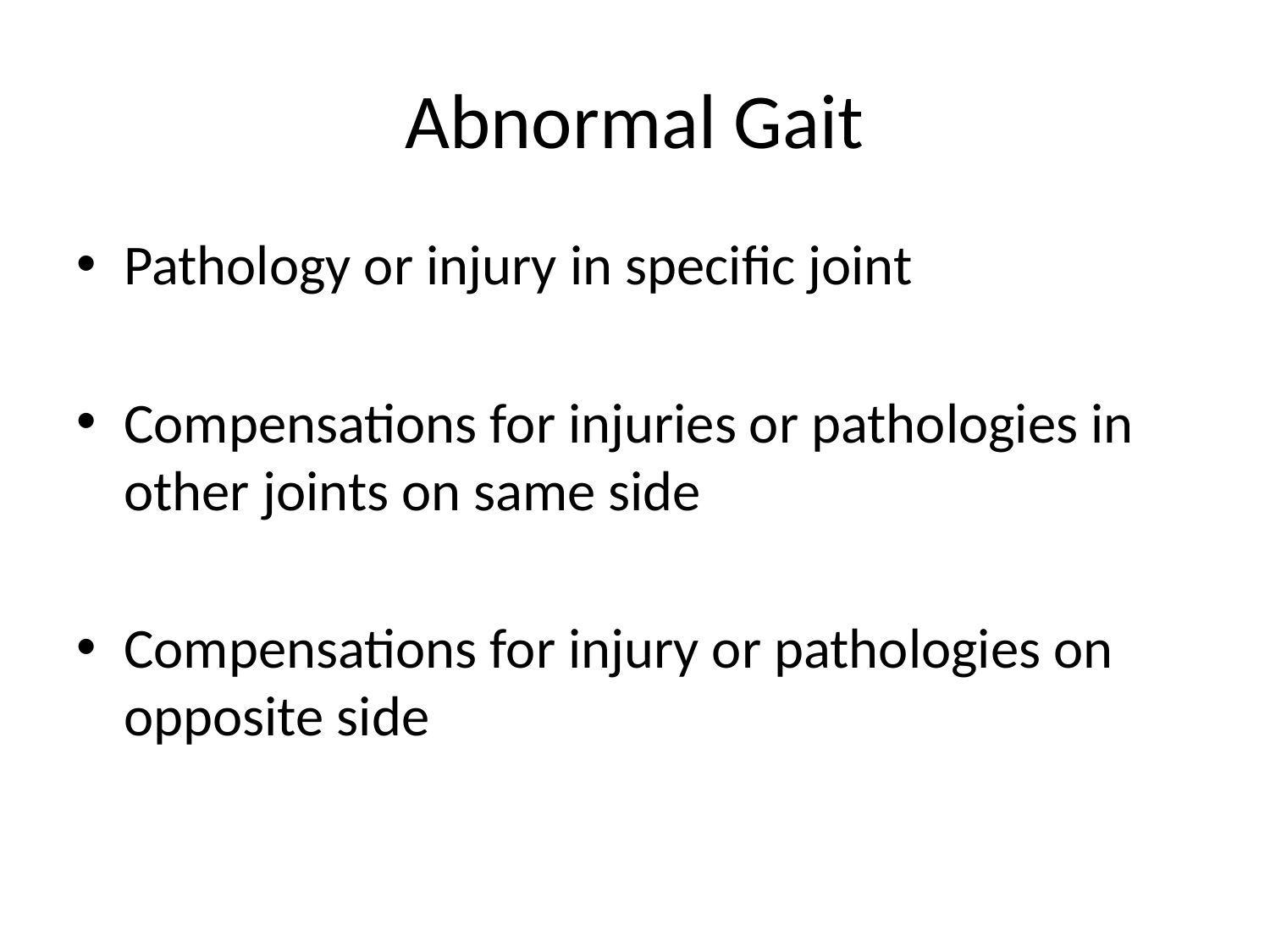

# Abnormal Gait
Pathology or injury in specific joint

Compensations for injuries or pathologies in other joints on same side

Compensations for injury or pathologies on opposite side